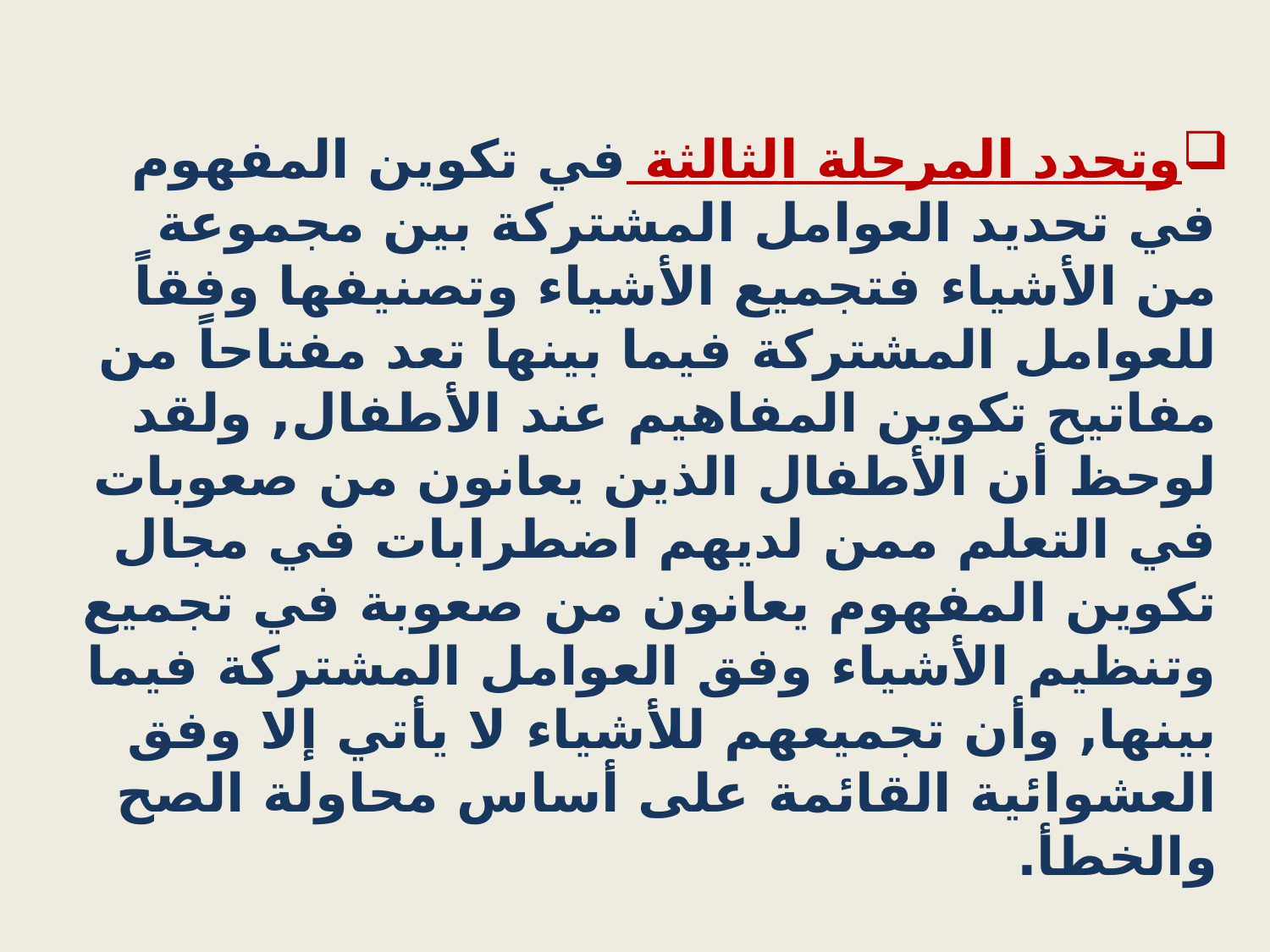

وتحدد المرحلة الثالثة في تكوين المفهوم في تحديد العوامل المشتركة بين مجموعة من الأشياء فتجميع الأشياء وتصنيفها وفقاً للعوامل المشتركة فيما بينها تعد مفتاحاً من مفاتيح تكوين المفاهيم عند الأطفال, ولقد لوحظ أن الأطفال الذين يعانون من صعوبات في التعلم ممن لديهم اضطرابات في مجال تكوين المفهوم يعانون من صعوبة في تجميع وتنظيم الأشياء وفق العوامل المشتركة فيما بينها, وأن تجميعهم للأشياء لا يأتي إلا وفق العشوائية القائمة على أساس محاولة الصح والخطأ.